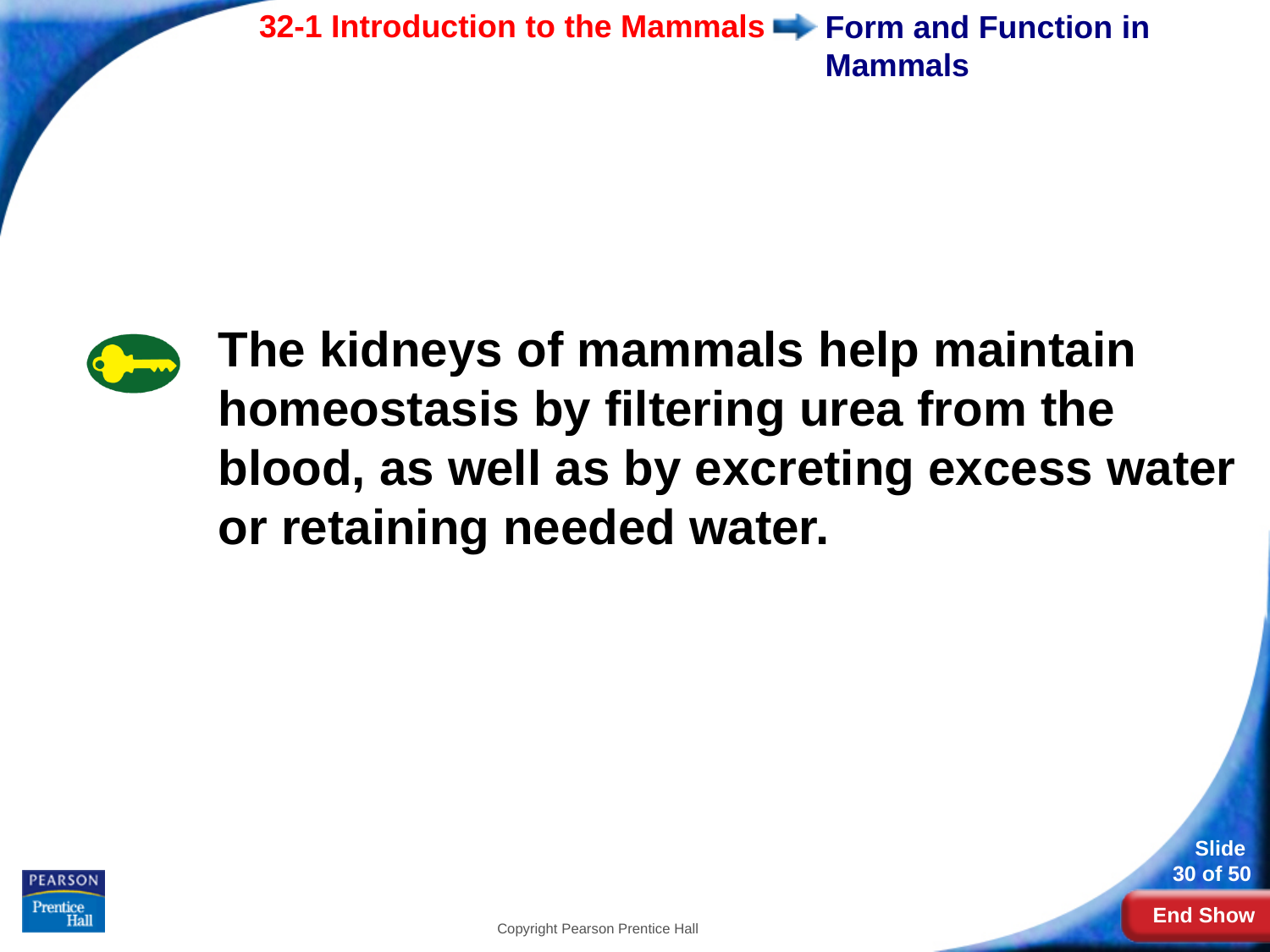

# Form and Function in Mammals

The kidneys of mammals help maintain homeostasis by filtering urea from the blood, as well as by excreting excess water or retaining needed water.
Copyright Pearson Prentice Hall